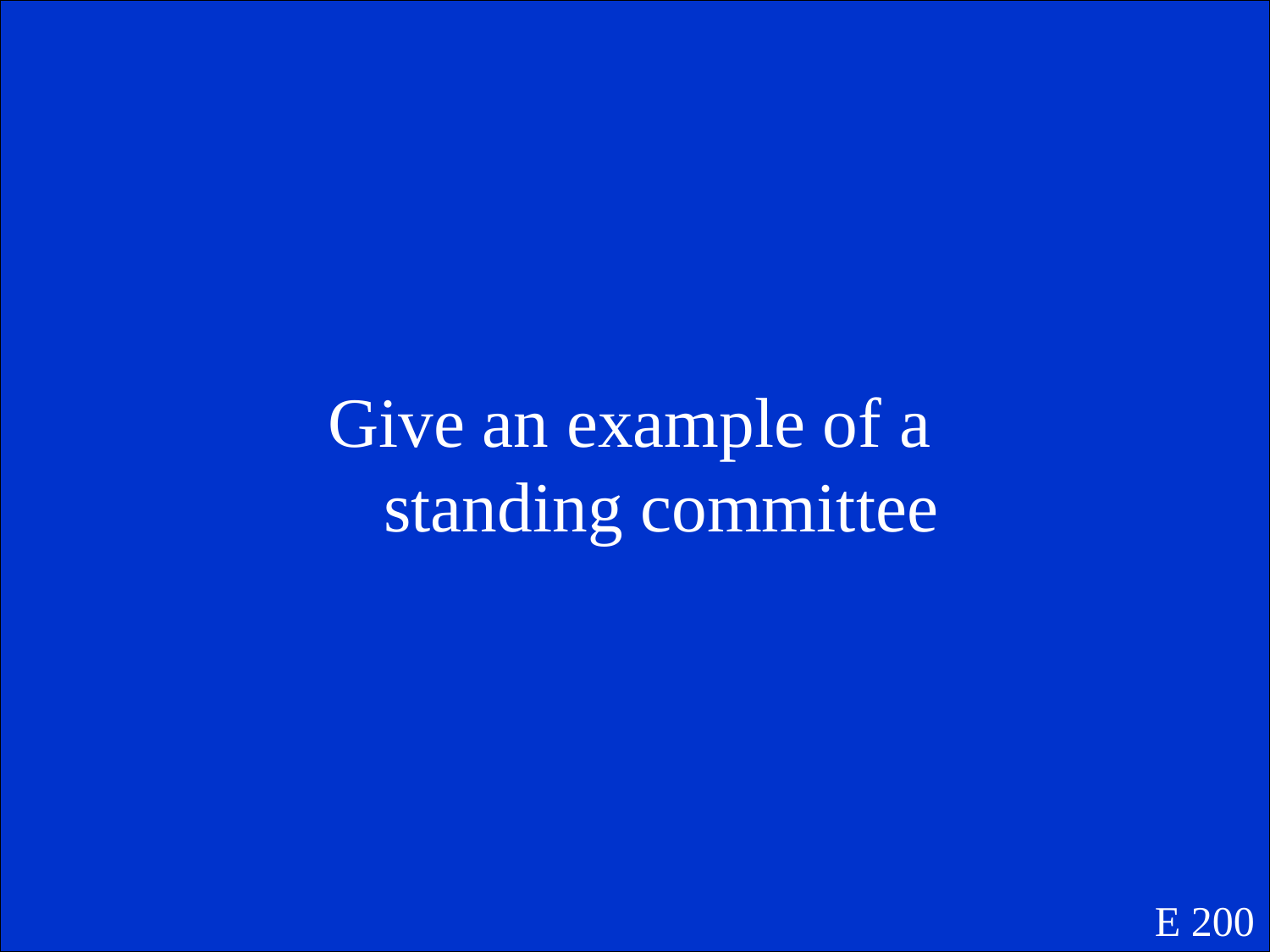

Give an example of a standing committee
E 200